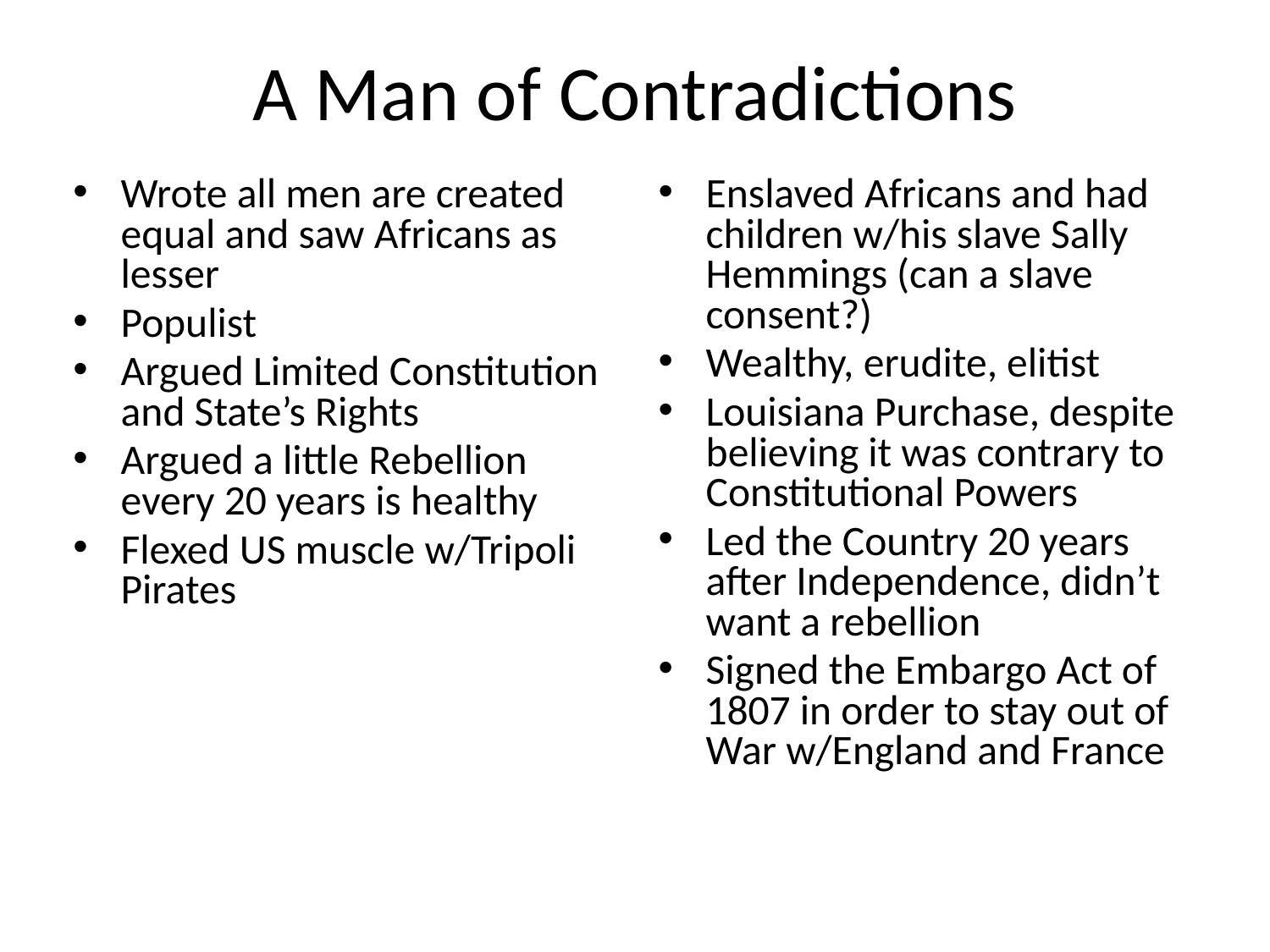

# A Man of Contradictions
Wrote all men are created equal and saw Africans as lesser
Populist
Argued Limited Constitution and State’s Rights
Argued a little Rebellion every 20 years is healthy
Flexed US muscle w/Tripoli Pirates

Enslaved Africans and had children w/his slave Sally Hemmings (can a slave consent?)
Wealthy, erudite, elitist
Louisiana Purchase, despite believing it was contrary to Constitutional Powers
Led the Country 20 years after Independence, didn’t want a rebellion
Signed the Embargo Act of 1807 in order to stay out of War w/England and France